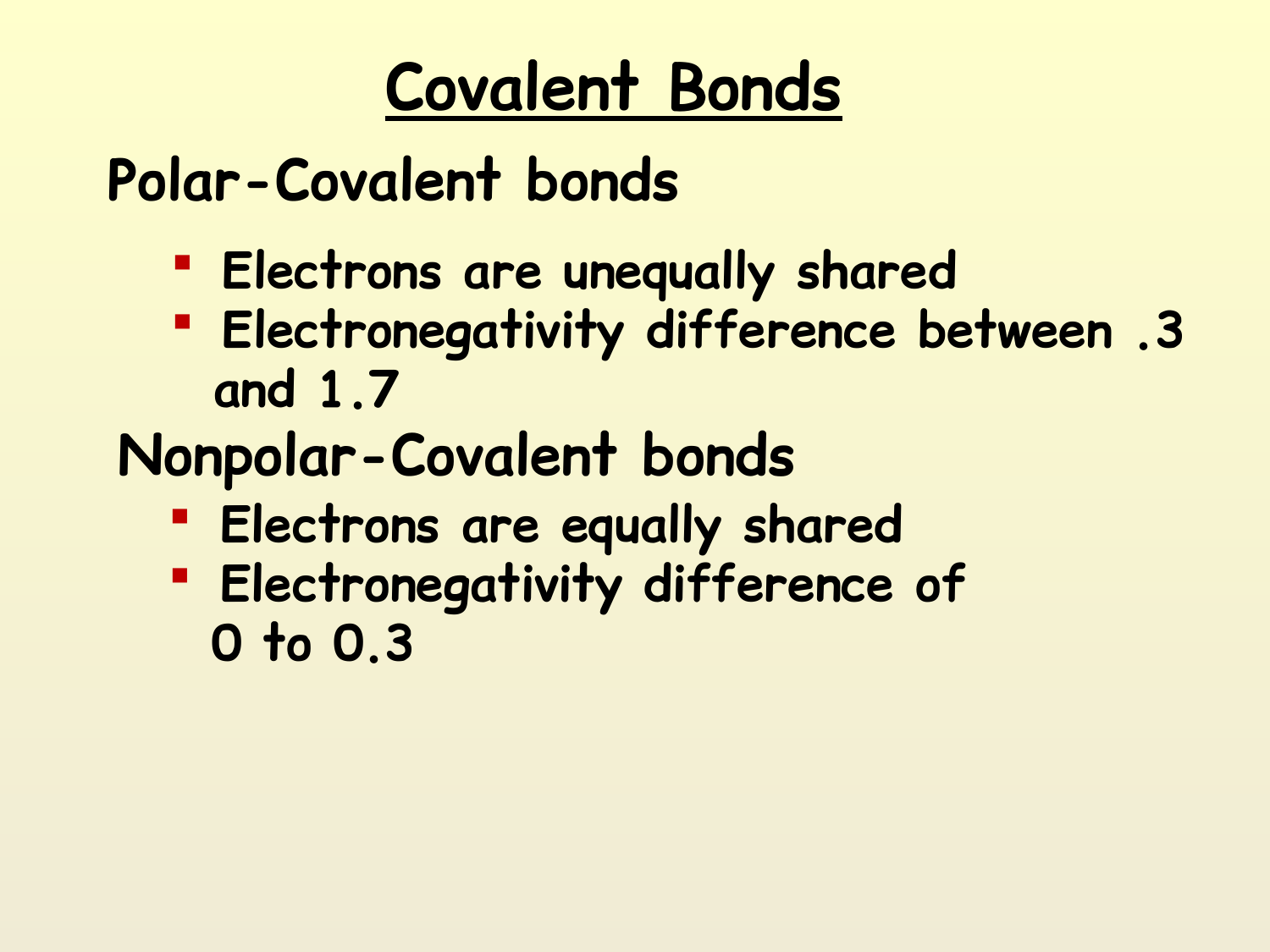

# Covalent Bonds
Polar-Covalent bonds
 Electrons are unequally shared
 Electronegativity difference between .3
  and 1.7
Nonpolar-Covalent bonds
 Electrons are equally shared
 Electronegativity difference of
  0 to 0.3